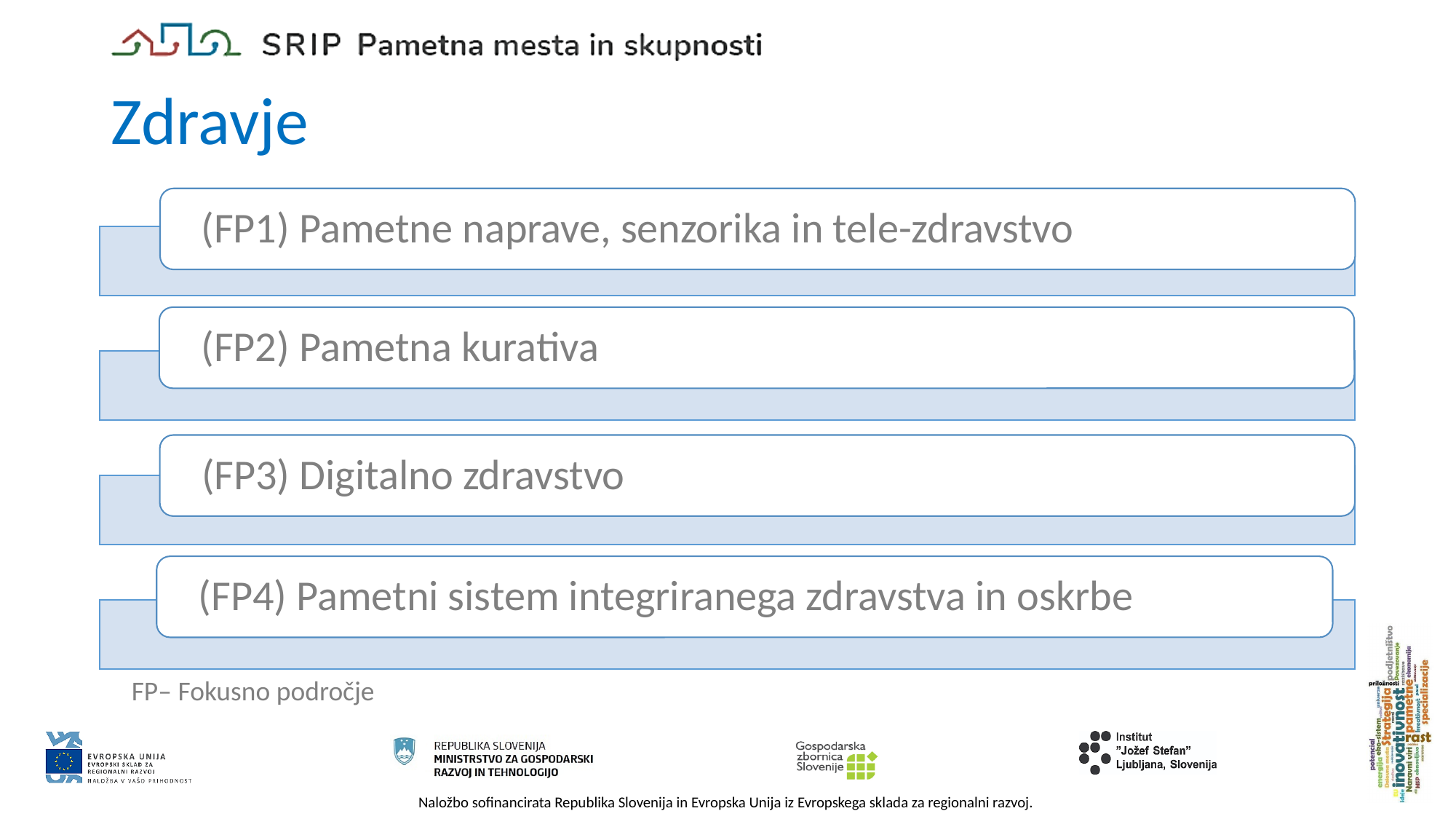

# Zdravje
(FP1) Pametne naprave, senzorika in tele-zdravstvo
(FP2) Pametna kurativa
(FP3) Digitalno zdravstvo
(FP4) Pametni sistem integriranega zdravstva in oskrbe
FP– Fokusno področje